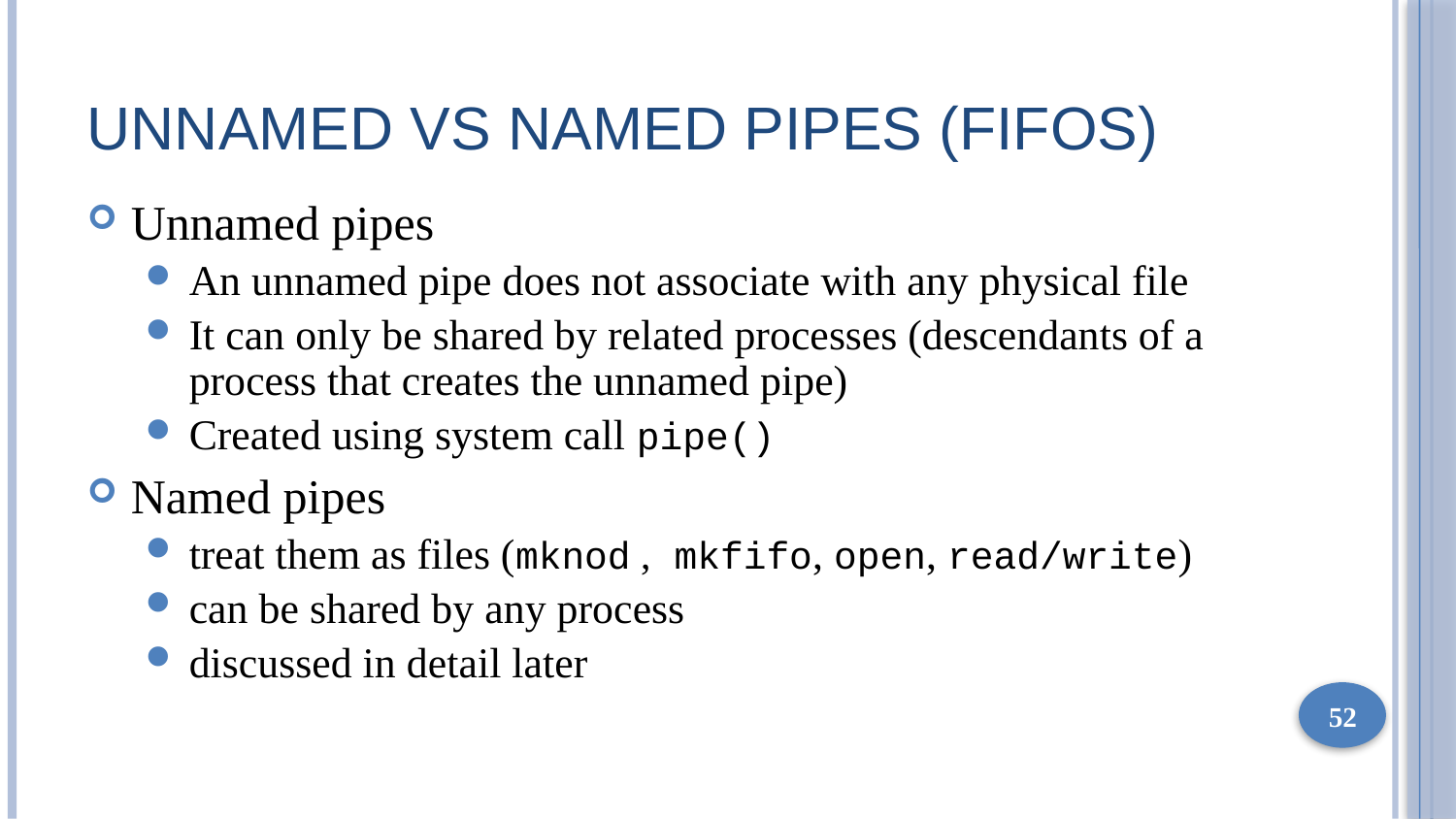

# Unnamed vs Named Pipes (Fifos)
Unnamed pipes
An unnamed pipe does not associate with any physical file
It can only be shared by related processes (descendants of a process that creates the unnamed pipe)
Created using system call pipe()
Named pipes
treat them as files (mknod , mkfifo, open, read/write)
can be shared by any process
discussed in detail later

52